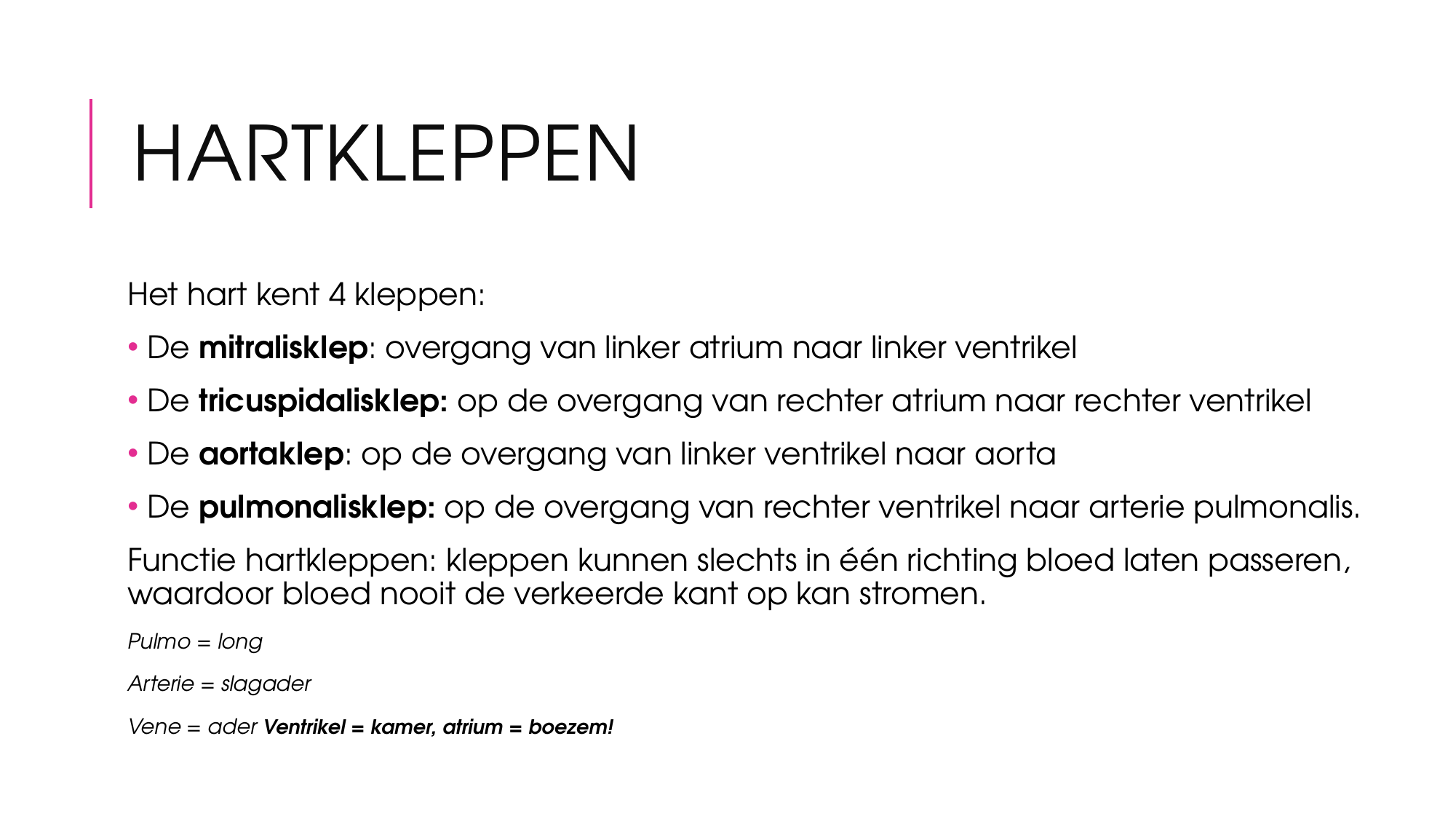

# hartkleppen
Het hart kent 4 kleppen:
 De mitralisklep: overgang van linker atrium naar linker ventrikel
 De tricuspidalisklep: op de overgang van rechter atrium naar rechter ventrikel
 De aortaklep: op de overgang van linker ventrikel naar aorta
 De pulmonalisklep: op de overgang van rechter ventrikel naar arterie pulmonalis.
Functie hartkleppen: kleppen kunnen slechts in één richting bloed laten passeren, waardoor bloed nooit de verkeerde kant op kan stromen.
Pulmo = long
Arterie = slagader
Vene = ader Ventrikel = kamer, atrium = boezem!